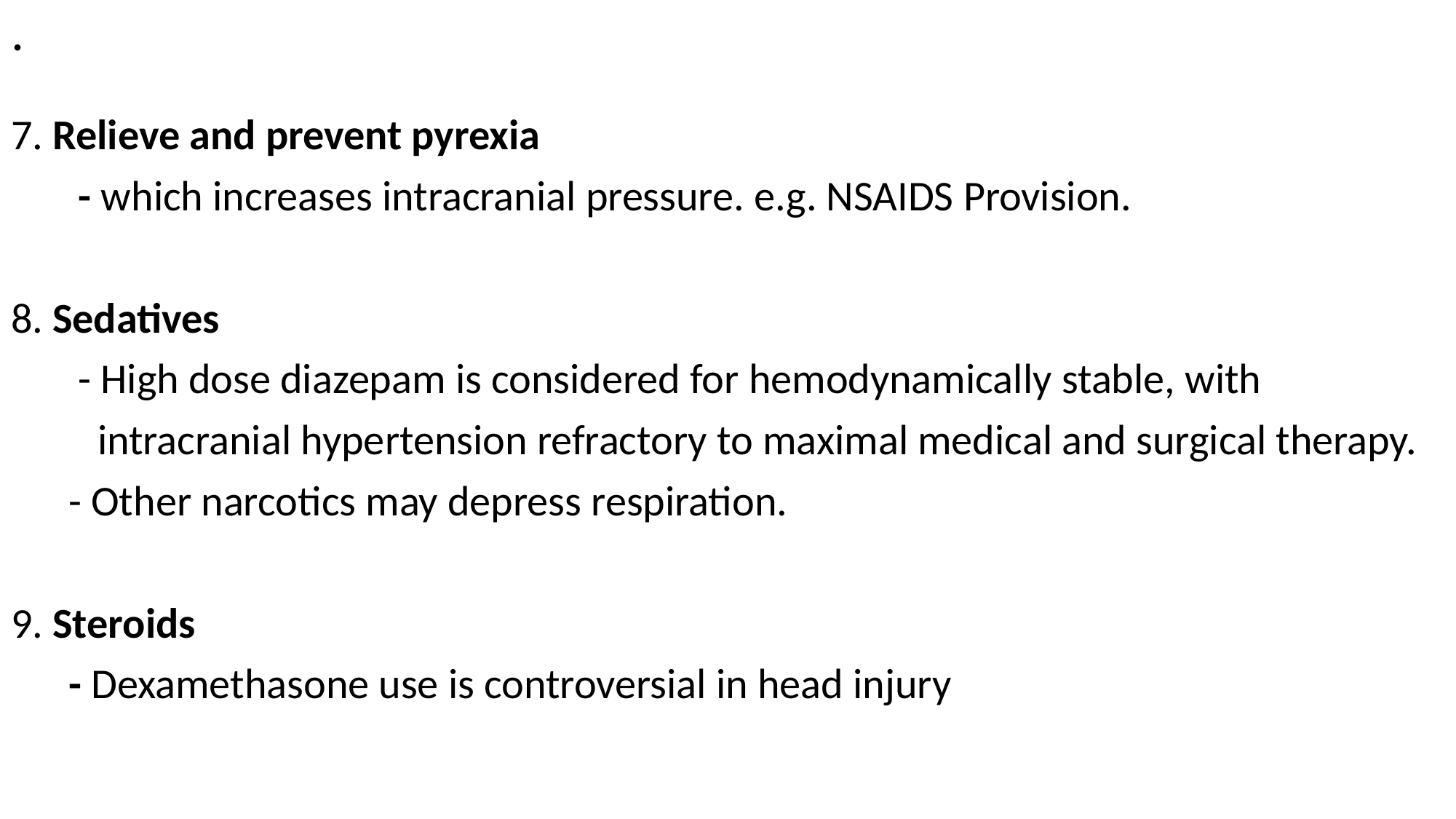

# .
7. Relieve and prevent pyrexia
       - which increases intracranial pressure. e.g. NSAIDS Provision.

8. Sedatives
       - High dose diazepam is considered for hemodynamically stable, with
         intracranial hypertension refractory to maximal medical and surgical therapy.
      - Other narcotics may depress respiration.

9. Steroids
      - Dexamethasone use is controversial in head injury